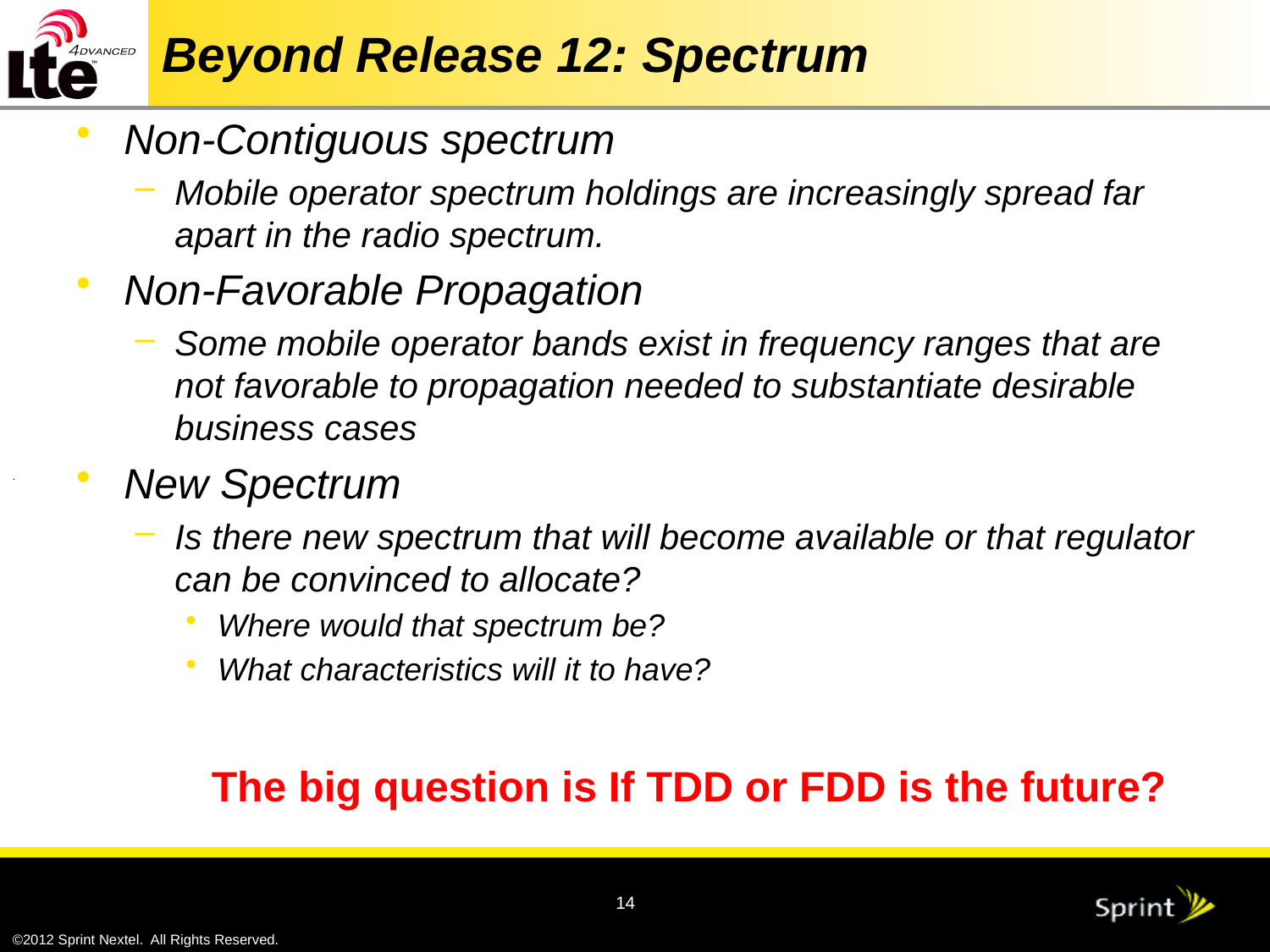

# Beyond Release 12: Spectrum
Non-Contiguous spectrum
Mobile operator spectrum holdings are increasingly spread far apart in the radio spectrum.
Non-Favorable Propagation
Some mobile operator bands exist in frequency ranges that are not favorable to propagation needed to substantiate desirable business cases
New Spectrum
Is there new spectrum that will become available or that regulator can be convinced to allocate?
Where would that spectrum be?
What characteristics will it to have?

The big question is If TDD or FDD is the future?